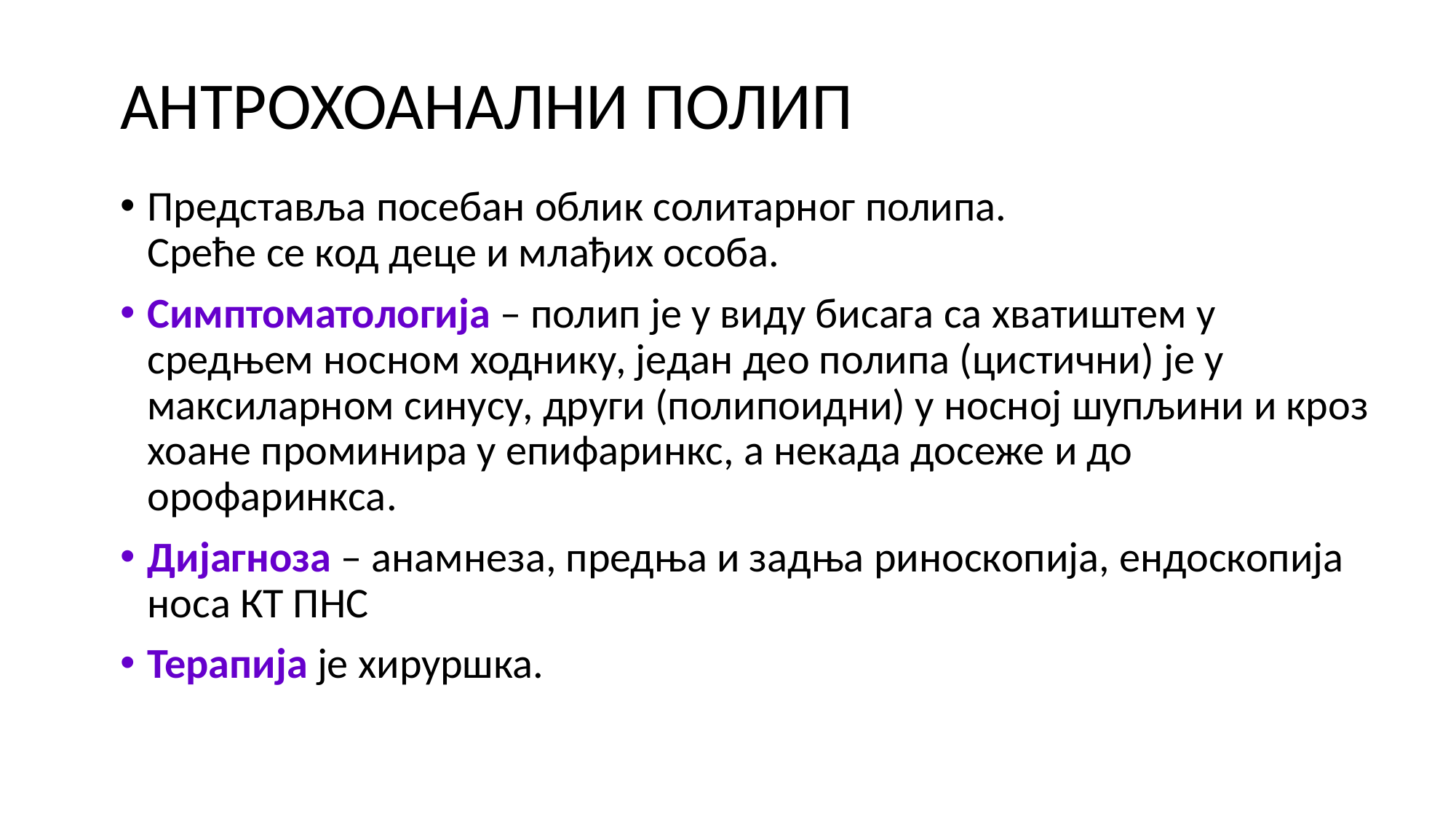

# АНТРОХОАНАЛНИ ПОЛИП
Представља посебан облик солитарног полипа.
Среће се код деце и млађих особа.
Симптоматологија – полип је у виду бисага са хватиштем у средњем носном ходнику, један део полипа (цистични) је у максиларном синусу, други (полипоидни) у носној шупљини и кроз хоане проминира у епифаринкс, а некада досеже и до орофаринкса.
Дијагноза – анамнеза, предња и задња риноскопија, ендоскопија носа КТ ПНС
Терапија је хируршка.